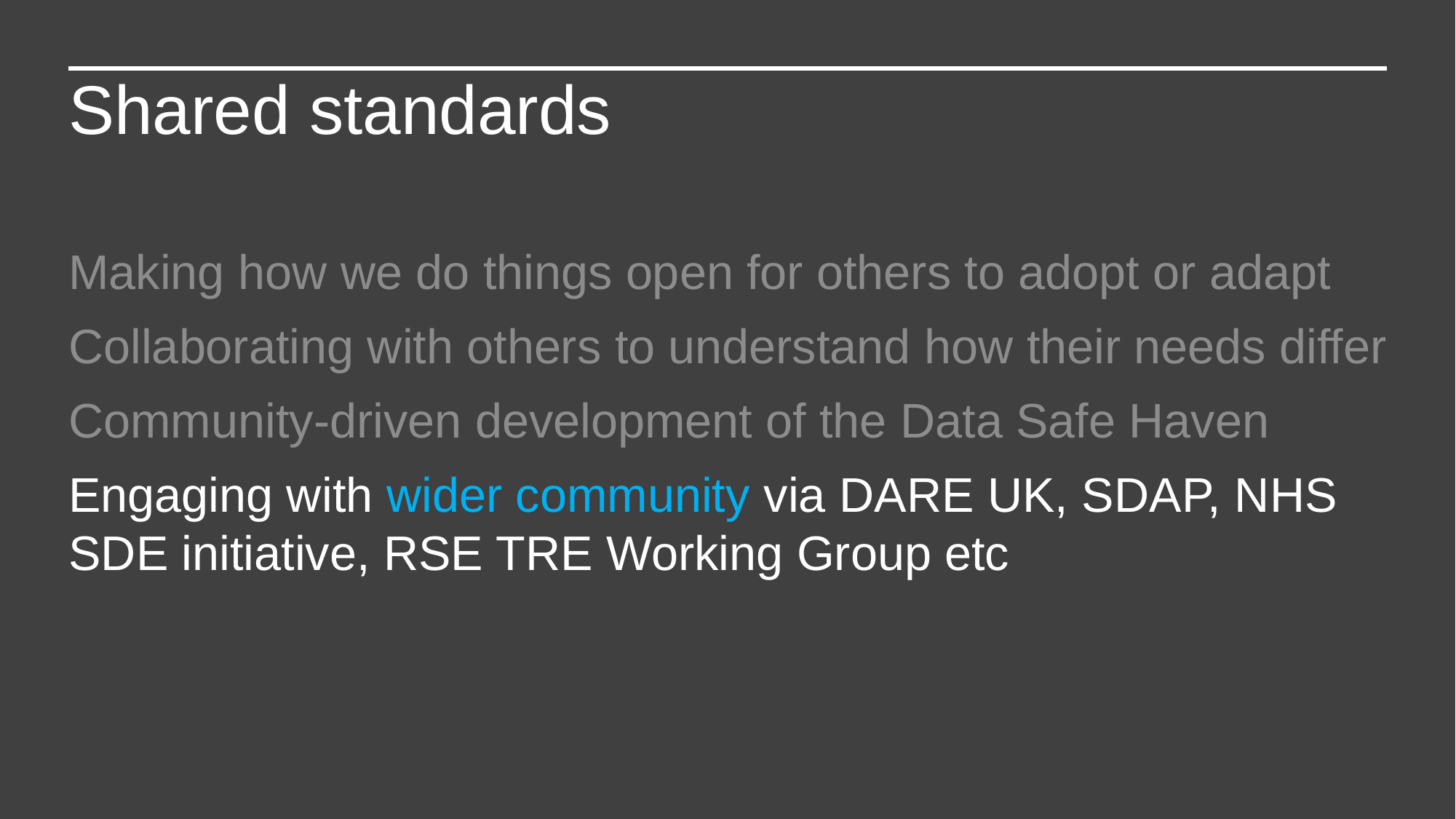

Shared standards
Making how we do things open for others to adopt or adapt
Collaborating with others to understand how their needs differ
Community-driven development of the Data Safe Haven
Engaging with wider community via DARE UK, SDAP, NHS SDE initiative, RSE TRE Working Group etc